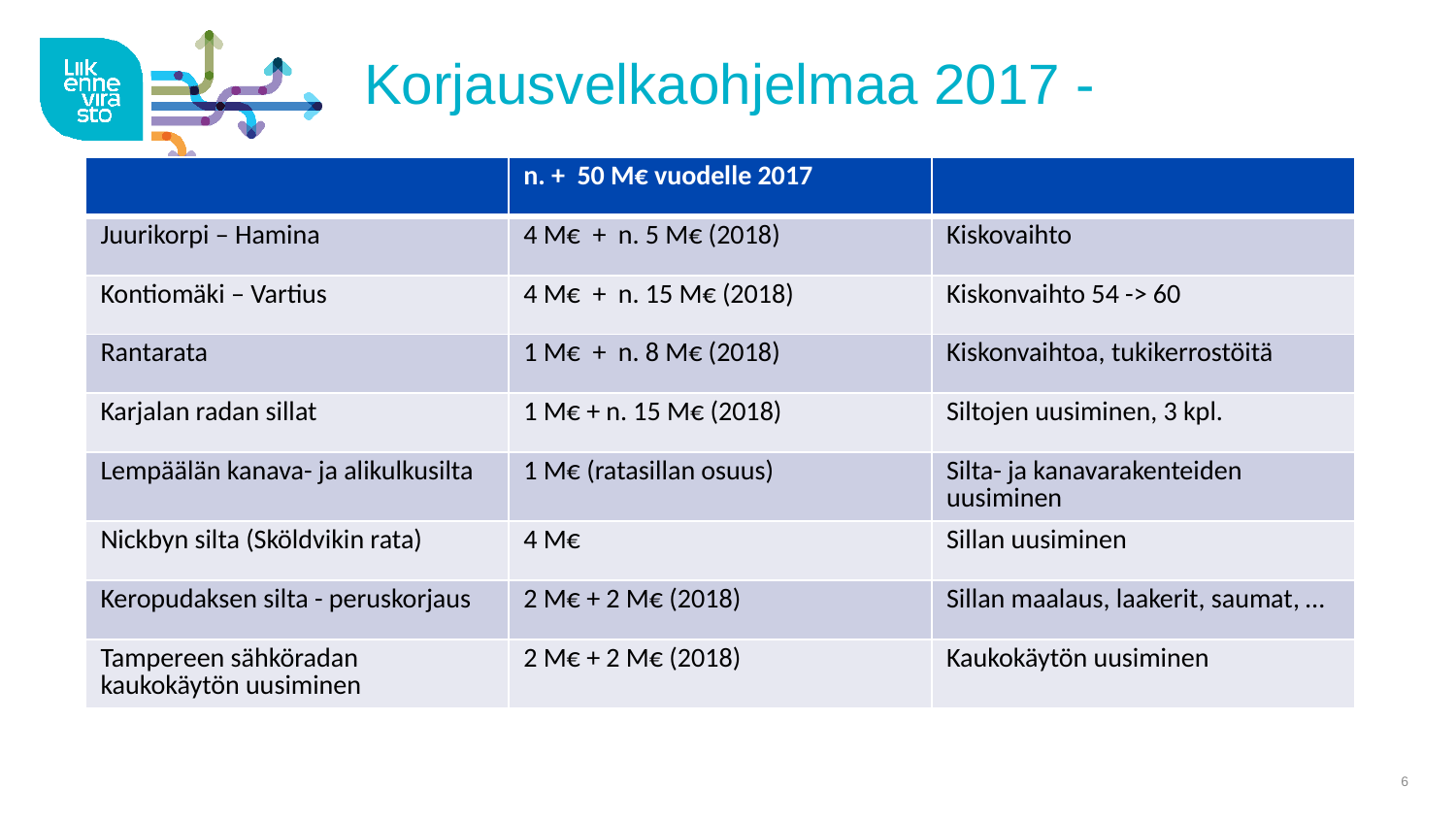

# Korjausvelkaohjelmaa 2017 -
|  | n. + 50 M€ vuodelle 2017 |  |
| --- | --- | --- |
| Juurikorpi – Hamina | 4 M€ + n. 5 M€ (2018) | Kiskovaihto |
| Kontiomäki – Vartius | 4 M€ + n. 15 M€ (2018) | Kiskonvaihto 54 -> 60 |
| Rantarata | 1 M€ + n. 8 M€ (2018) | Kiskonvaihtoa, tukikerrostöitä |
| Karjalan radan sillat | 1 M€ + n. 15 M€ (2018) | Siltojen uusiminen, 3 kpl. |
| Lempäälän kanava- ja alikulkusilta | 1 M€ (ratasillan osuus) | Silta- ja kanavarakenteiden uusiminen |
| Nickbyn silta (Sköldvikin rata) | 4 M€ | Sillan uusiminen |
| Keropudaksen silta - peruskorjaus | 2 M€ + 2 M€ (2018) | Sillan maalaus, laakerit, saumat, … |
| Tampereen sähköradan kaukokäytön uusiminen | 2 M€ + 2 M€ (2018) | Kaukokäytön uusiminen |
6